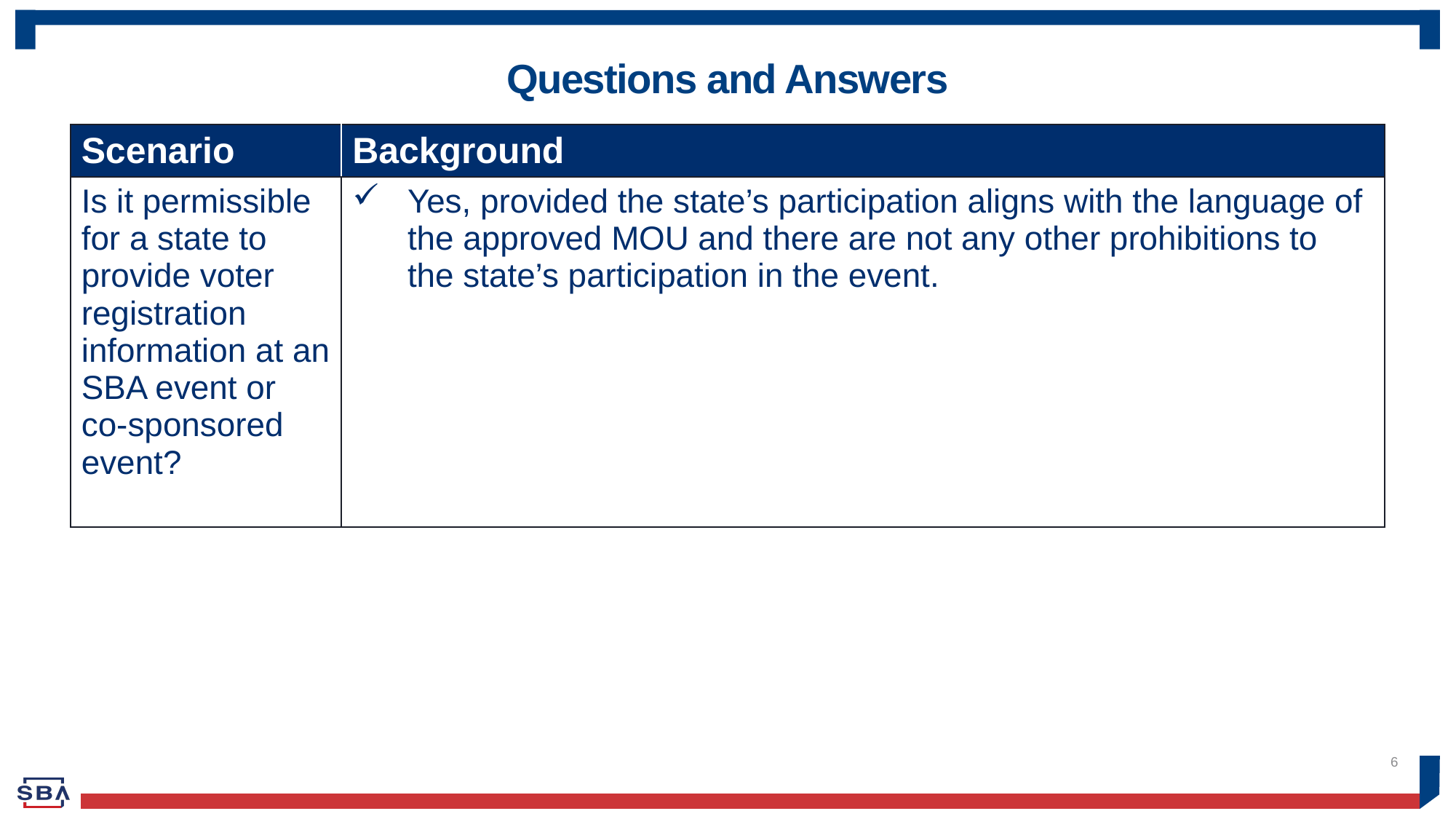

# Questions and Answers
| Scenario | Background |
| --- | --- |
| Is it permissible for a state to provide voter registration information at an SBA event or co-sponsored event? | Yes, provided the state’s participation aligns with the language of the approved MOU and there are not any other prohibitions to the state’s participation in the event. |
6